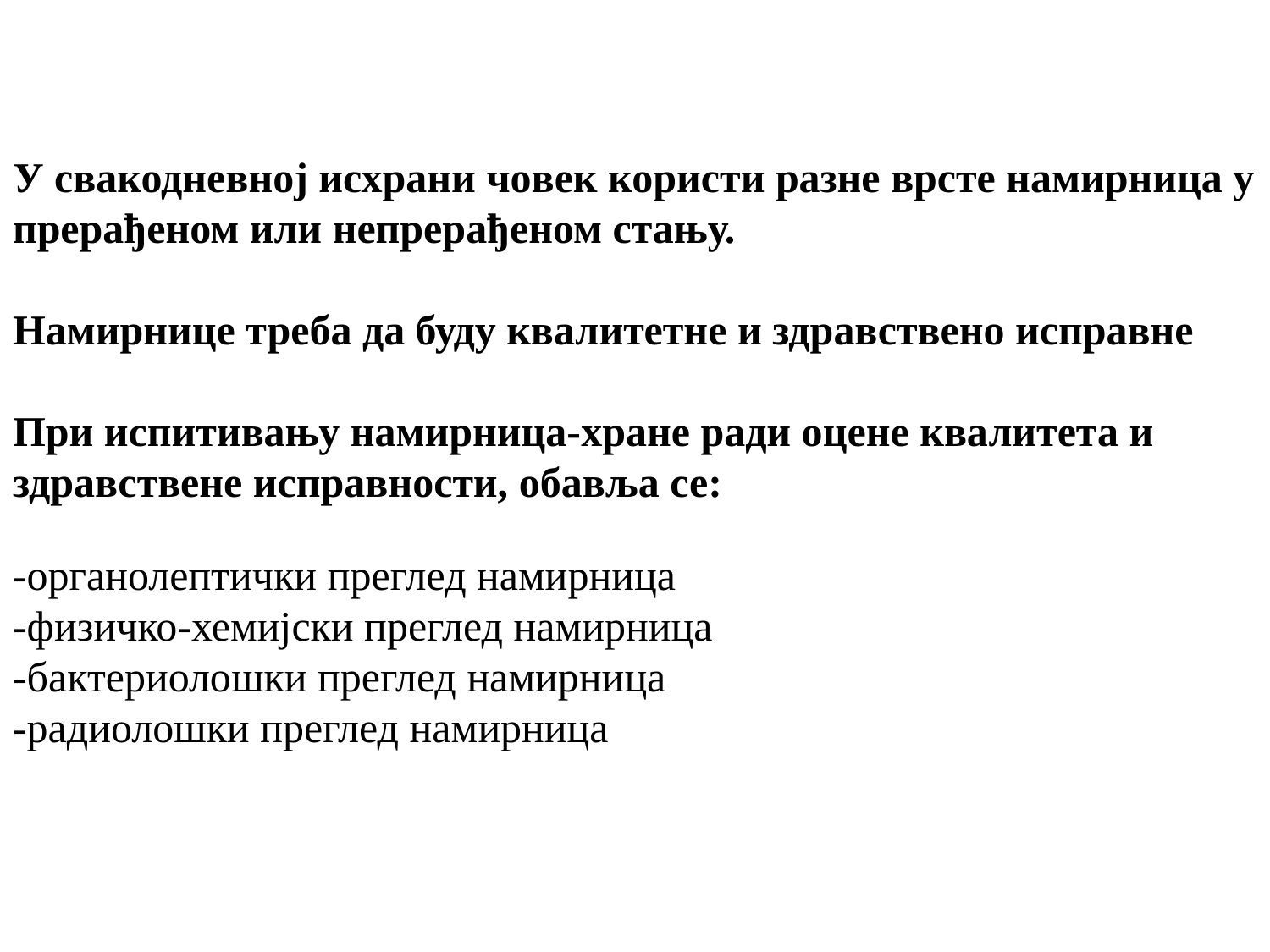

# У свакодневној исхрани човек користи разне врсте намирница у прерађеном или непрерађеном стању. Намирнице треба да буду квалитетне и здравствено исправне При испитивању намирница-хране ради оцене квалитета и здравствене исправности, обавља се: -органолептички преглед намирница -физичко-хемијски преглед намирница -бактериолошки преглед намирница -радиолошки преглед намирница